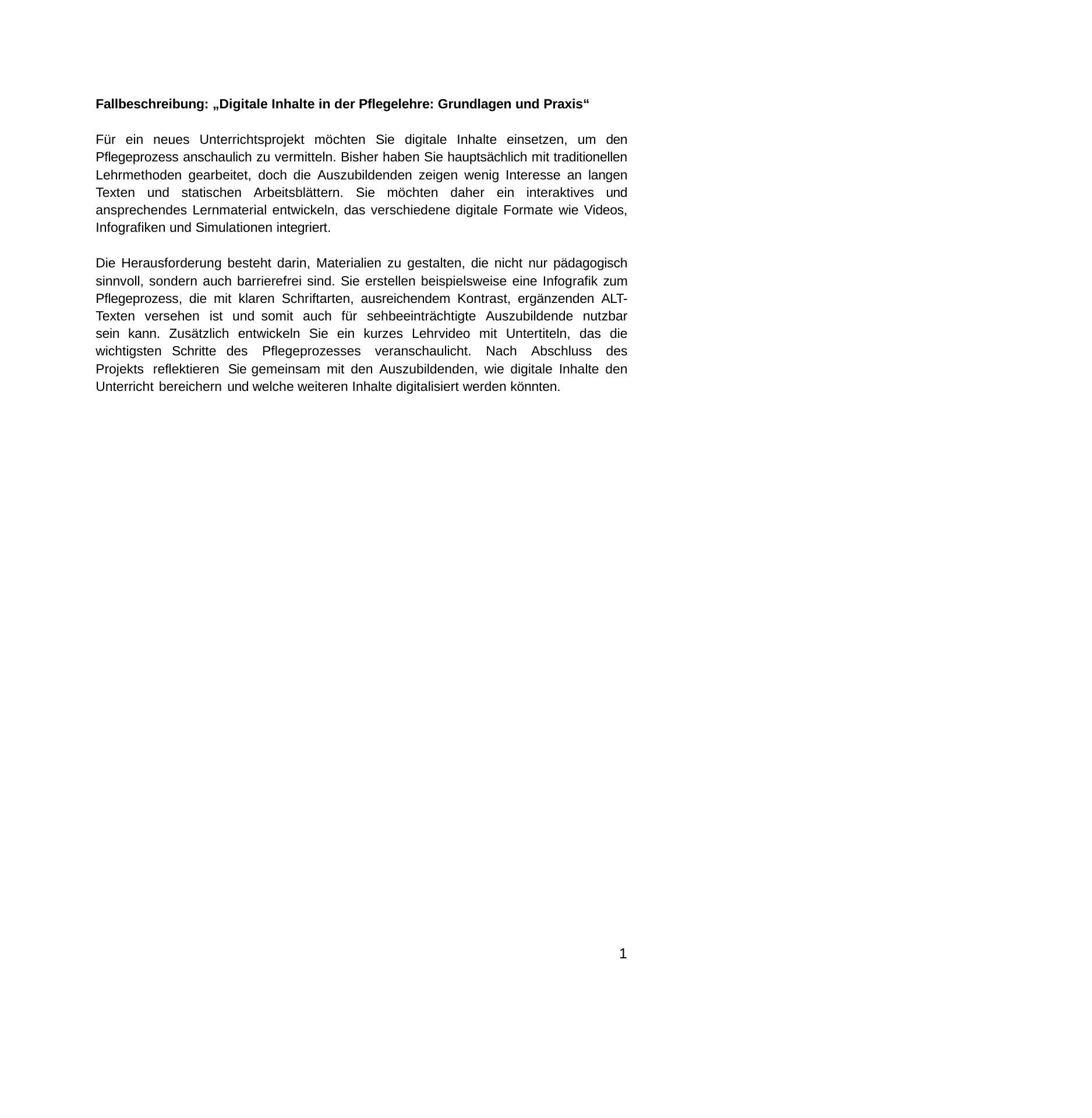

Fallbeschreibung: „Digitale Inhalte in der Pflegelehre: Grundlagen und Praxis“

Für ein neues Unterrichtsprojekt möchten Sie digitale Inhalte einsetzen, um den Pflegeprozess anschaulich zu vermitteln. Bisher haben Sie hauptsächlich mit traditionellen Lehrmethoden gearbeitet, doch die Auszubildenden zeigen wenig Interesse an langen Texten  und  statischen  Arbeitsblättern.  Sie  möchten  daher  ein  interaktives  und ansprechendes Lernmaterial entwickeln, das verschiedene digitale Formate wie Videos, Infografiken und Simulationen integriert.

Die Herausforderung besteht darin, Materialien zu gestalten, die nicht nur pädagogisch sinnvoll, sondern auch barrierefrei sind. Sie erstellen beispielsweise eine Infografik zum Pflegeprozess, die mit klaren Schriftarten, ausreichendem Kontrast, ergänzenden ALT- Texten versehen ist und somit auch für sehbeeinträchtigte Auszubildende nutzbar sein kann. Zusätzlich entwickeln Sie ein kurzes Lehrvideo mit Untertiteln, das die wichtigsten Schritte des Pflegeprozesses veranschaulicht. Nach Abschluss des Projekts reflektieren Sie gemeinsam mit den Auszubildenden, wie digitale Inhalte den Unterricht bereichern und welche weiteren Inhalte digitalisiert werden könnten.
1